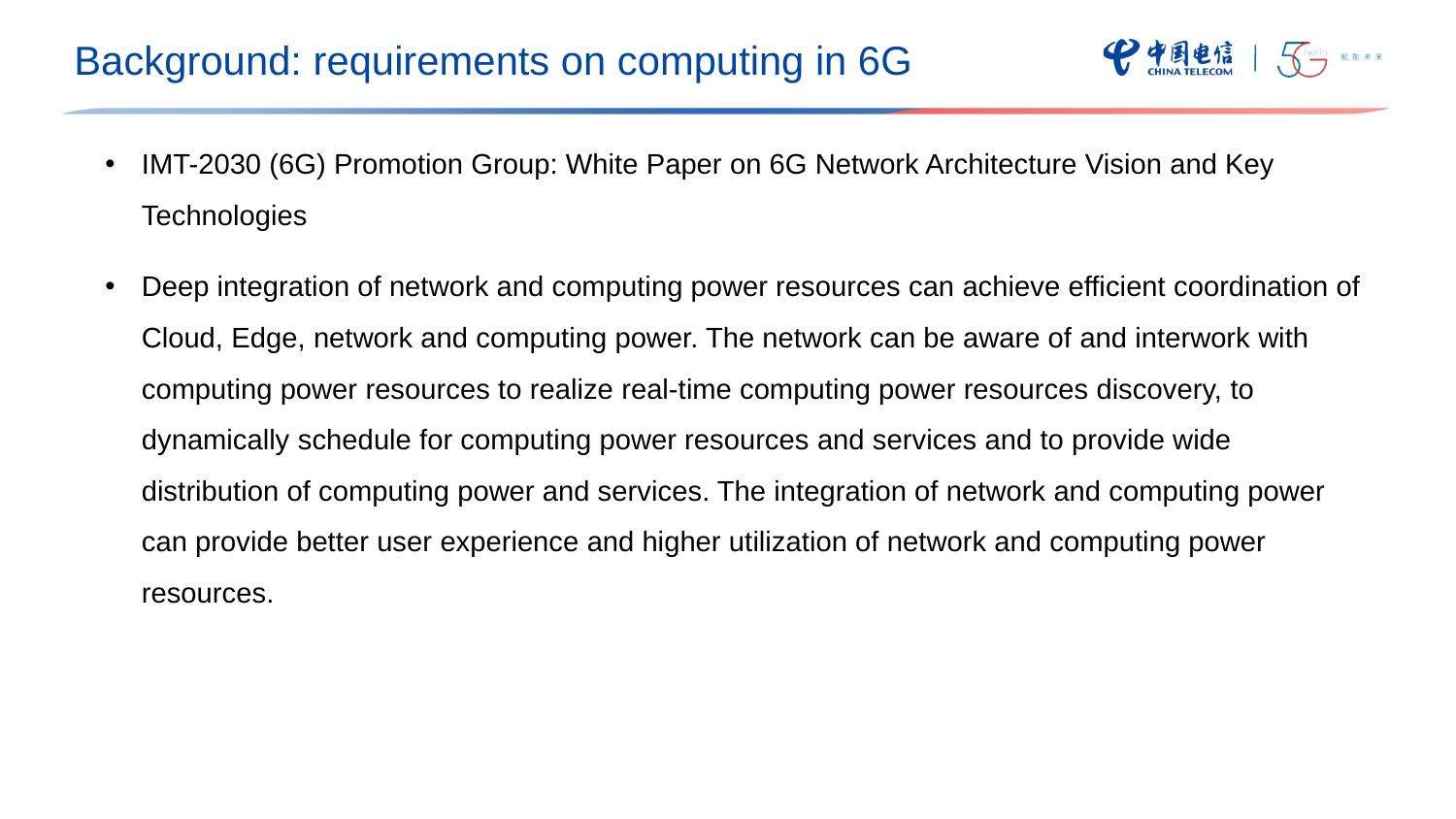

Background: requirements on computing in 6G

IMT-2030 (6G) Promotion Group: White Paper on 6G Network Architecture Vision and Key Technologies
Deep integration of network and computing power resources can achieve efficient coordination of Cloud, Edge, network and computing power. The network can be aware of and interwork with computing power resources to realize real-time computing power resources discovery, to dynamically schedule for computing power resources and services and to provide wide distribution of computing power and services. The integration of network and computing power can provide better user experience and higher utilization of network and computing power resources.